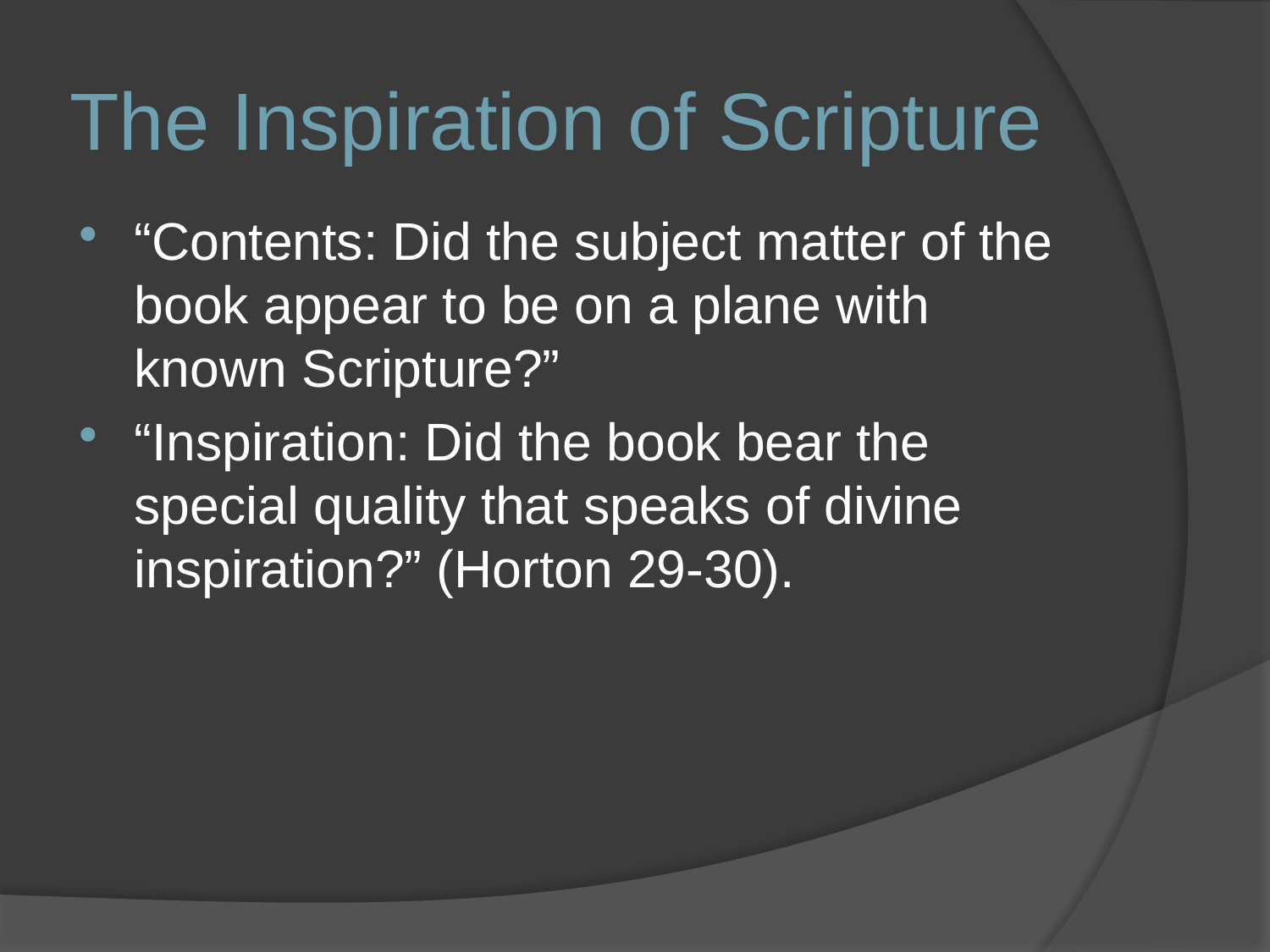

# The Inspiration of Scripture
“Contents: Did the subject matter of the book appear to be on a plane with known Scripture?”
“Inspiration: Did the book bear the special quality that speaks of divine inspiration?” (Horton 29-30).